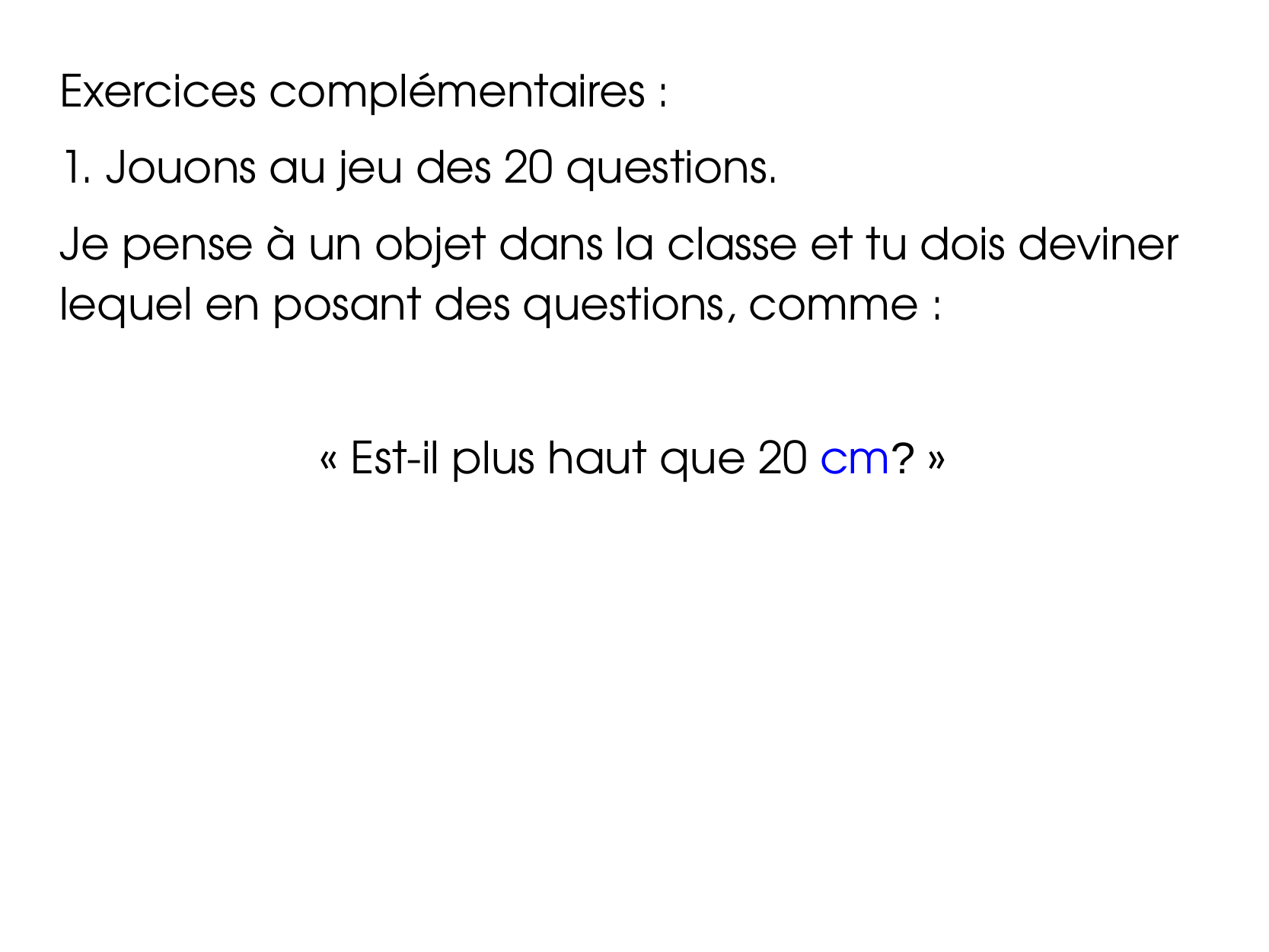

Exercices complémentaires :
1. Jouons au jeu des 20 questions.
Je pense à un objet dans la classe et tu dois deviner lequel en posant des questions, comme :

« Est-il plus haut que 20 cm? »